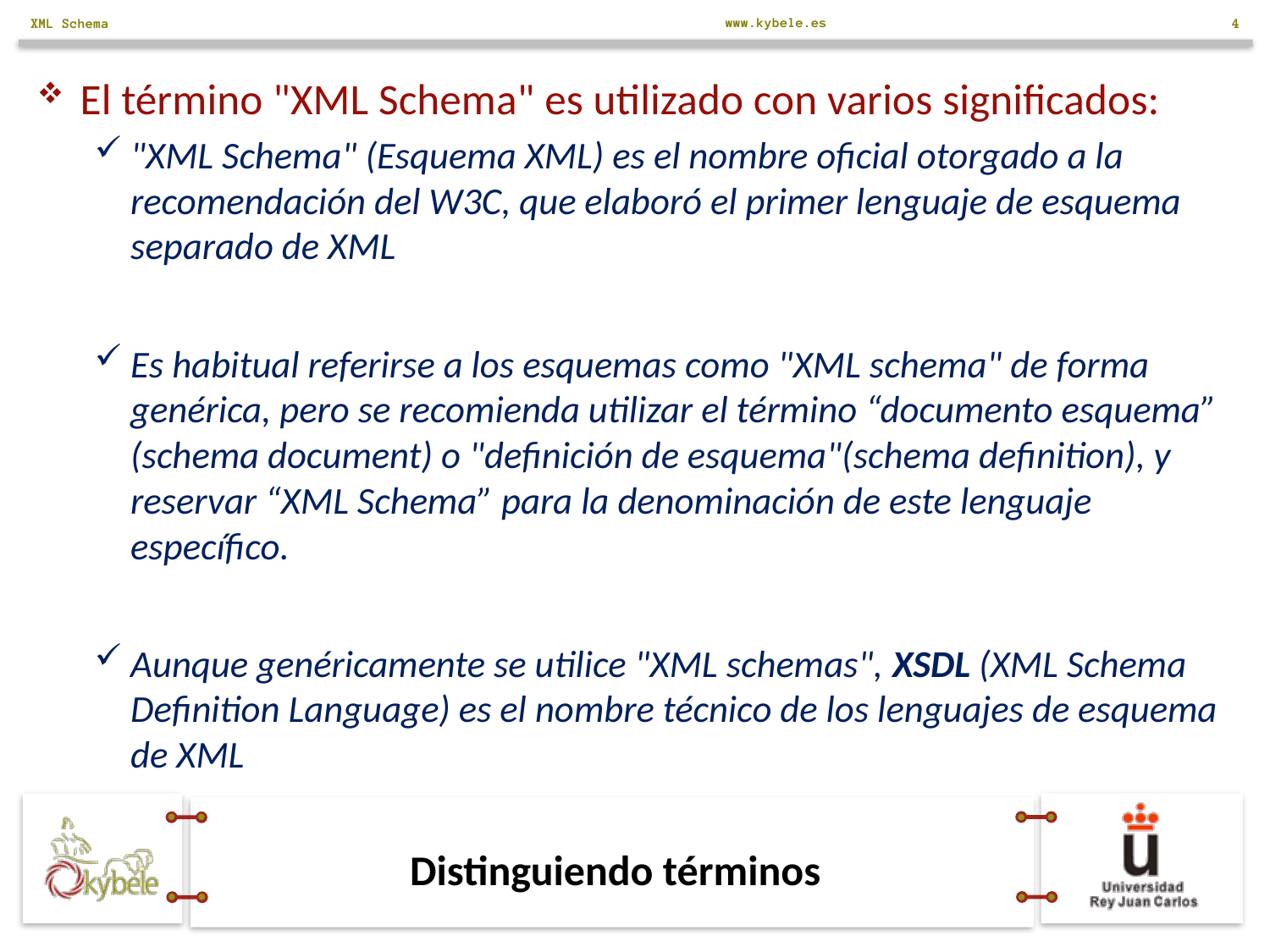

XML Schema
4
El término "XML Schema" es utilizado con varios significados:
"XML Schema" (Esquema XML) es el nombre oficial otorgado a la recomendación del W3C, que elaboró el primer lenguaje de esquema separado de XML

Es habitual referirse a los esquemas como "XML schema" de forma genérica, pero se recomienda utilizar el término “documento esquema” (schema document) o "definición de esquema"(schema definition), y reservar “XML Schema” para la denominación de este lenguaje específico.

Aunque genéricamente se utilice "XML schemas", XSDL (XML Schema Definition Language) es el nombre técnico de los lenguajes de esquema de XML
# Distinguiendo términos